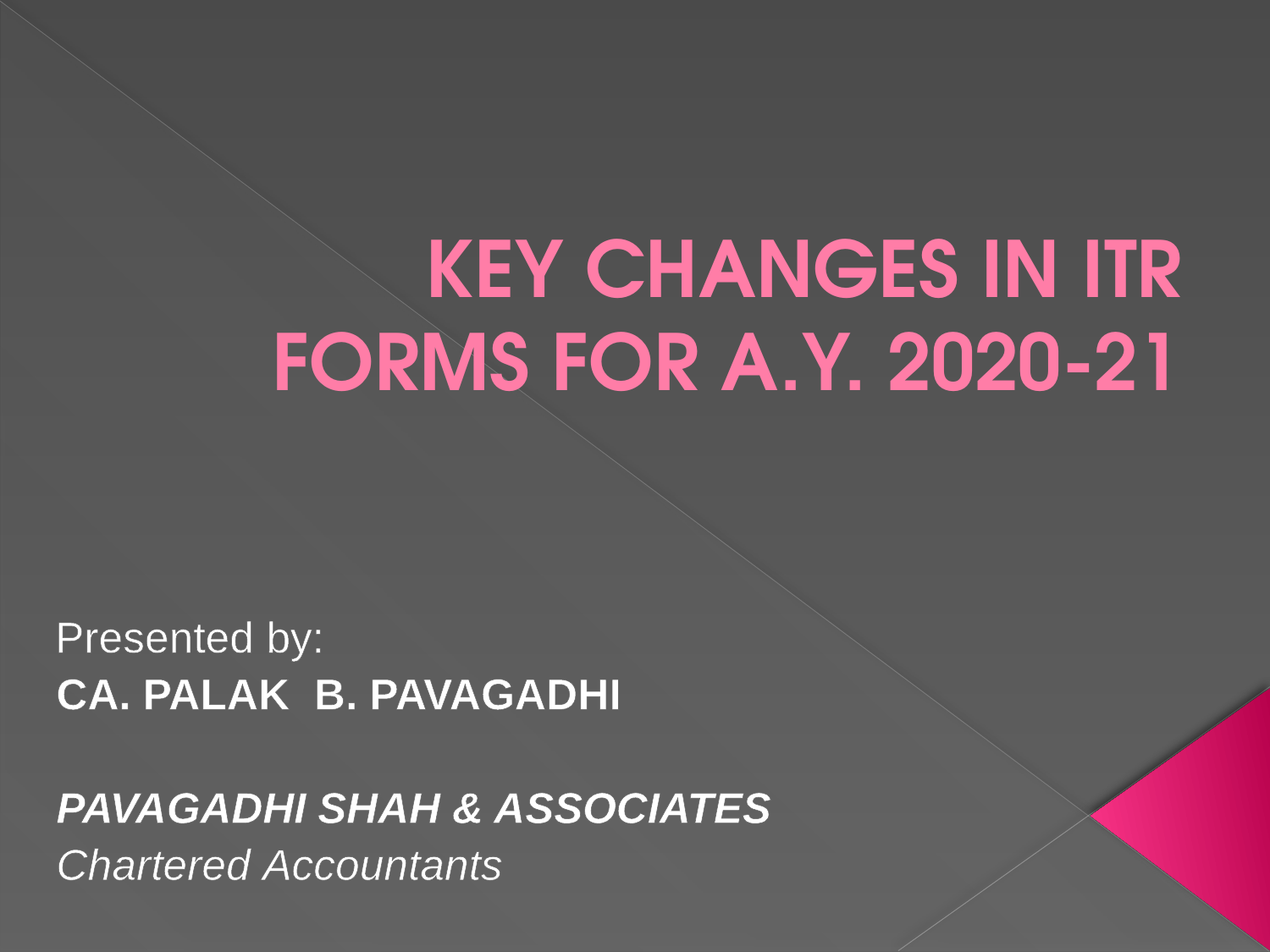

# KEY CHANGES IN ITR FORMS FOR A.Y. 2020-21
Presented by:
CA. PALAK  B. PAVAGADHI

PAVAGADHI SHAH & ASSOCIATES
Chartered Accountants